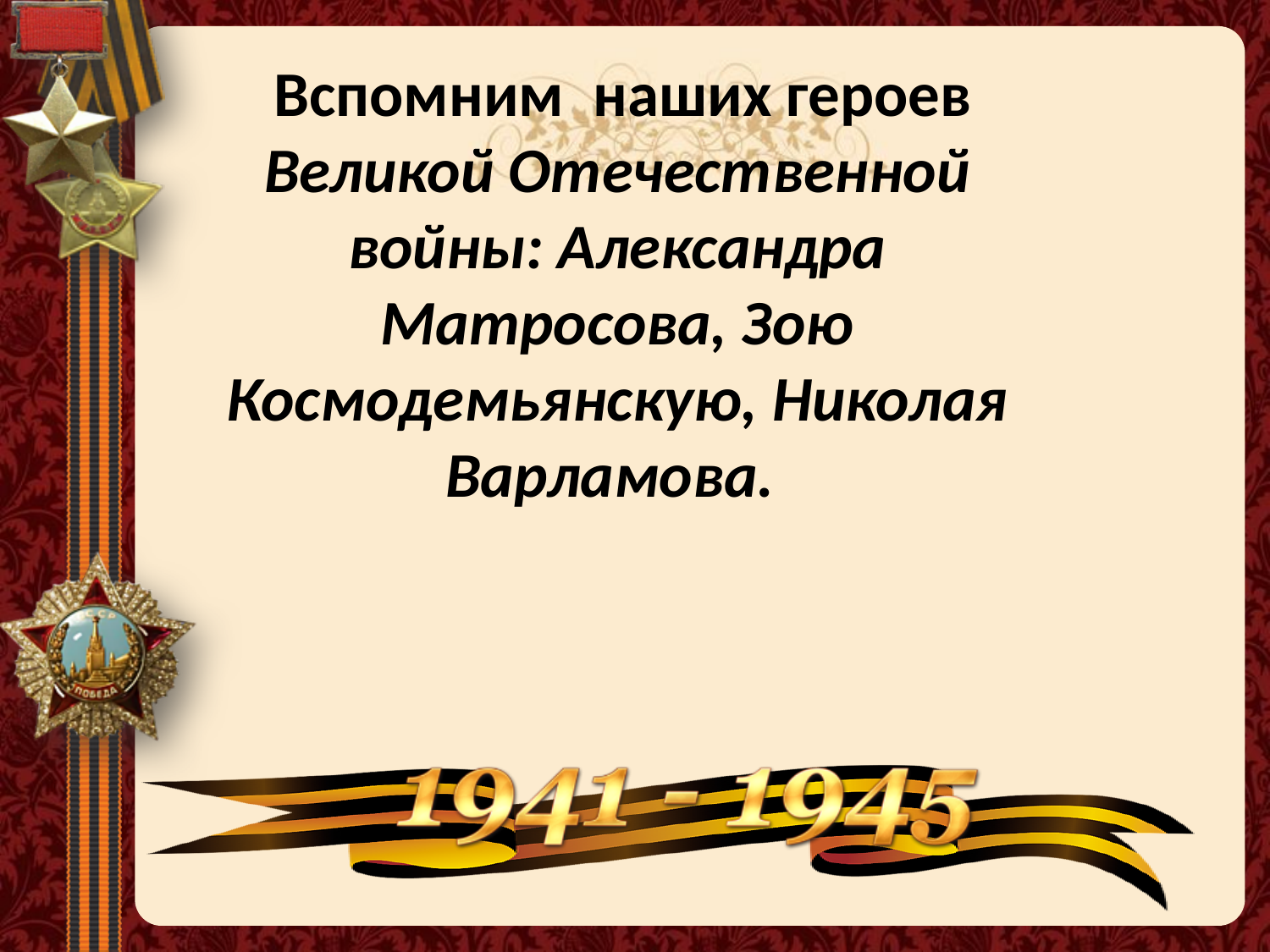

Вспомним  наших героев Великой Отечественной войны: Александра Матросова, Зою Космодемьянскую, Николая Варламова.